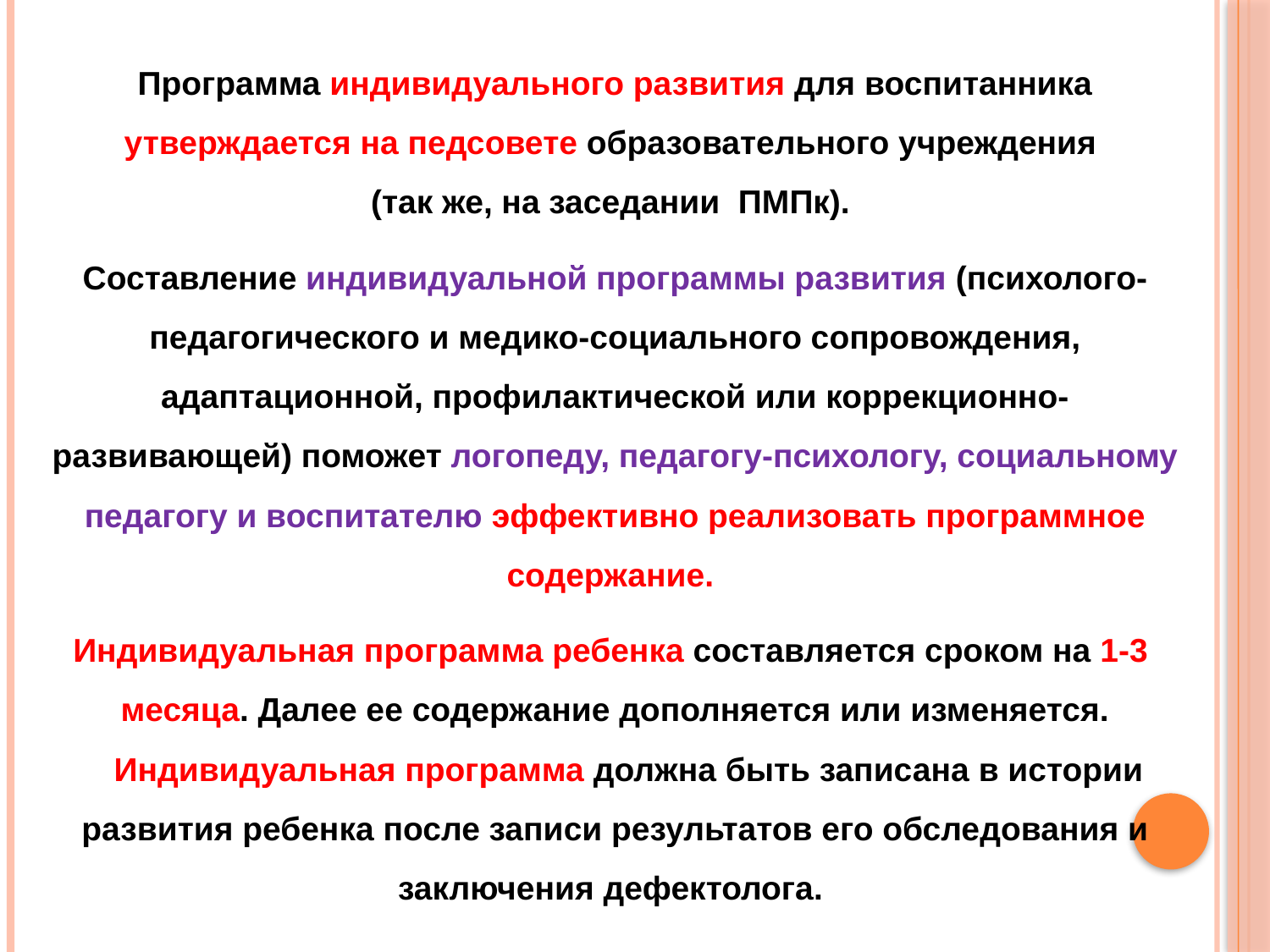

Программа индивидуального развития для воспитанника утверждается на педсовете образовательного учреждения
(так же, на заседании  ПМПк).
Составление индивидуальной программы развития (психолого-педагогического и медико-социального сопровождения, адаптационной, профилактической или коррекционно-развивающей) поможет логопеду, педагогу-психологу, социальному педагогу и воспитателю эффективно реализовать программное содержание.
Индивидуальная программа ребенка составляется сроком на 1-3  месяца. Далее ее содержание дополняется или изменяется.
   Индивидуальная программа должна быть записана в истории развития ребенка после записи результатов его обследования и заключения дефектолога.